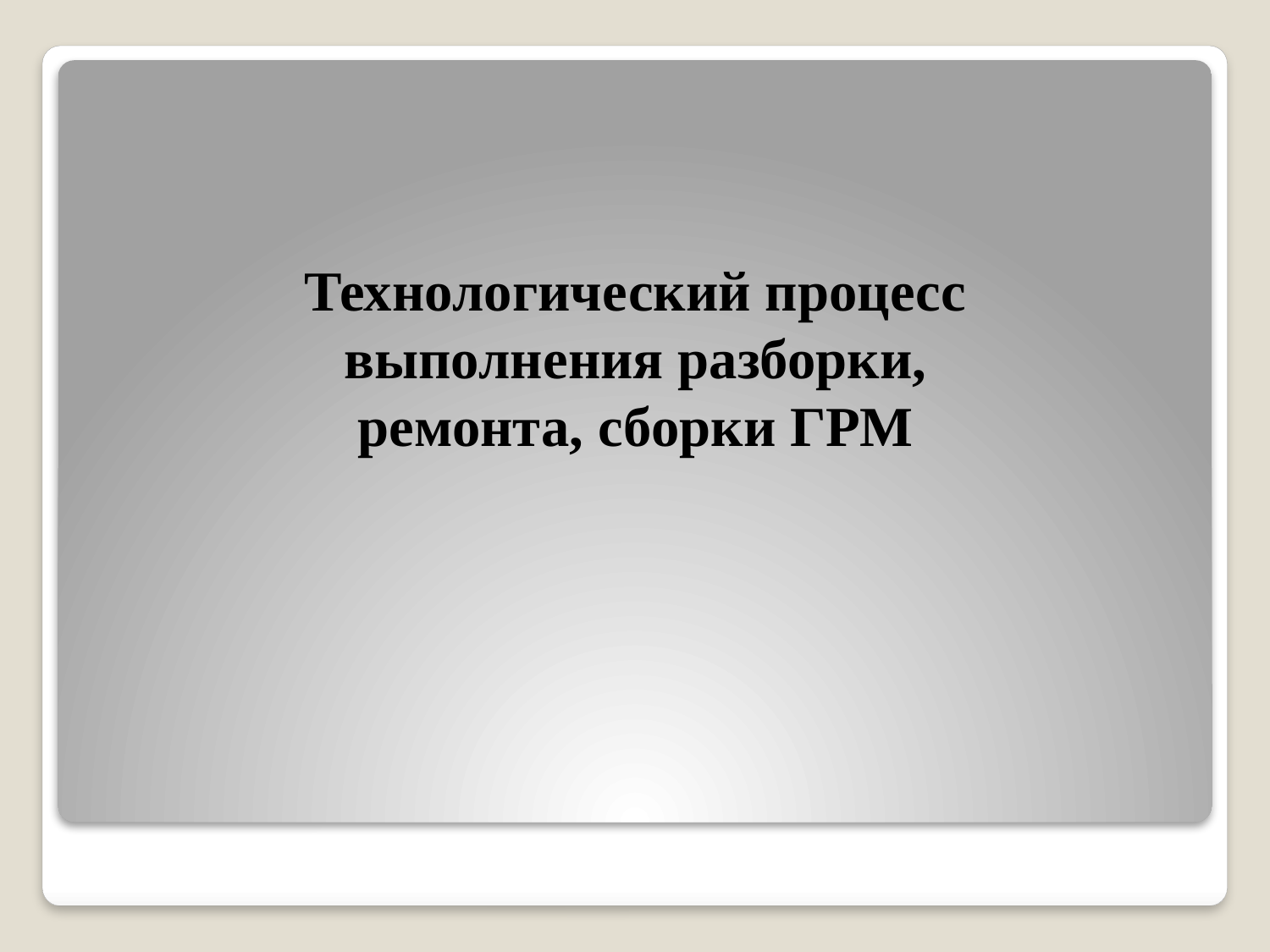

# Технологический процесс выполнения разборки, ремонта, сборки ГРМ